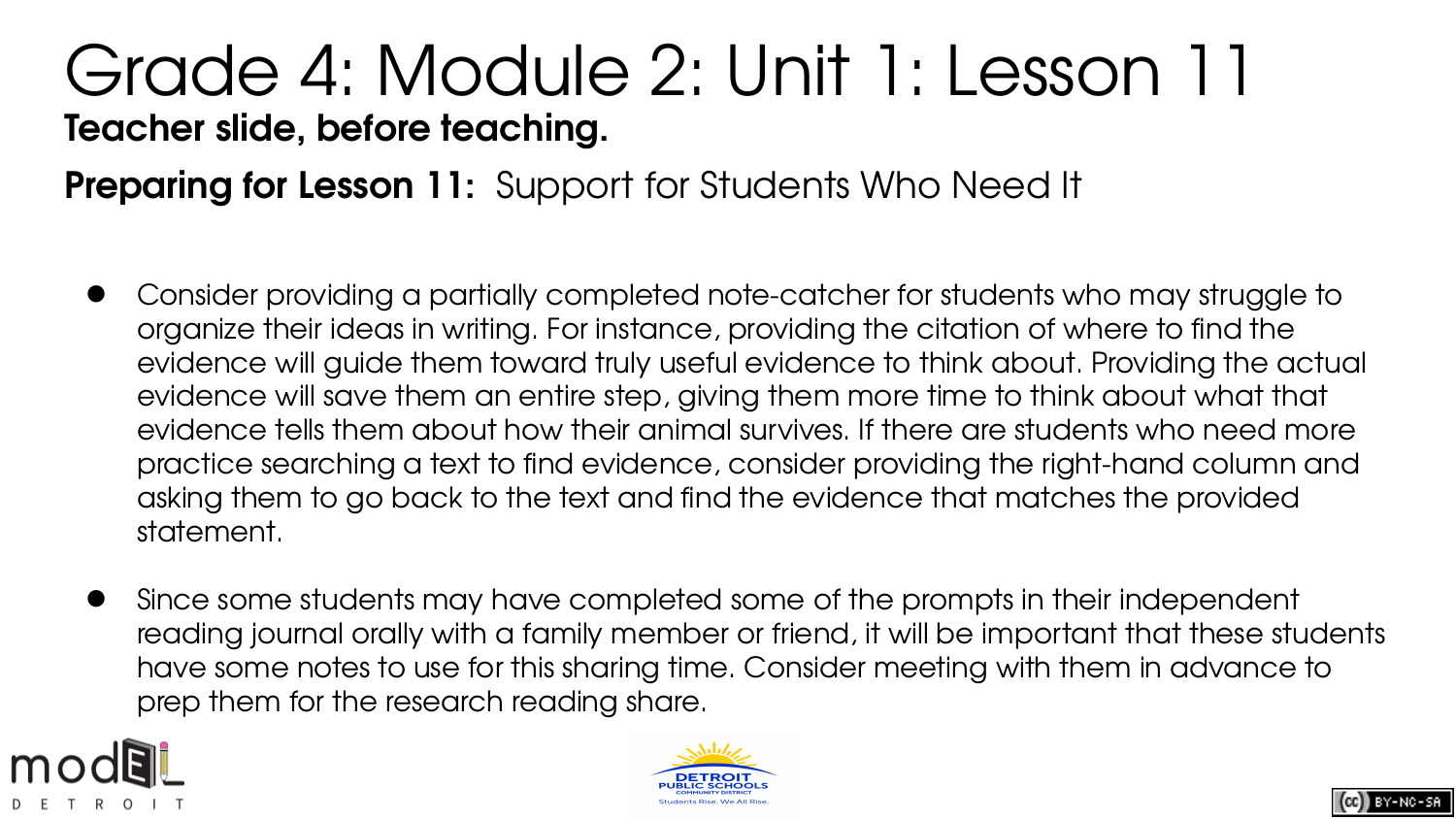

# Grade 4: Module 2: Unit 1: Lesson 11
Teacher slide, before teaching.

Preparing for Lesson 11:  Support for Students Who Need It

Consider providing a partially completed note-catcher for students who may struggle to organize their ideas in writing. For instance, providing the citation of where to find the evidence will guide them toward truly useful evidence to think about. Providing the actual evidence will save them an entire step, giving them more time to think about what that evidence tells them about how their animal survives. If there are students who need more practice searching a text to find evidence, consider providing the right-hand column and asking them to go back to the text and find the evidence that matches the provided statement.

Since some students may have completed some of the prompts in their independent reading journal orally with a family member or friend, it will be important that these students have some notes to use for this sharing time. Consider meeting with them in advance to prep them for the research reading share.